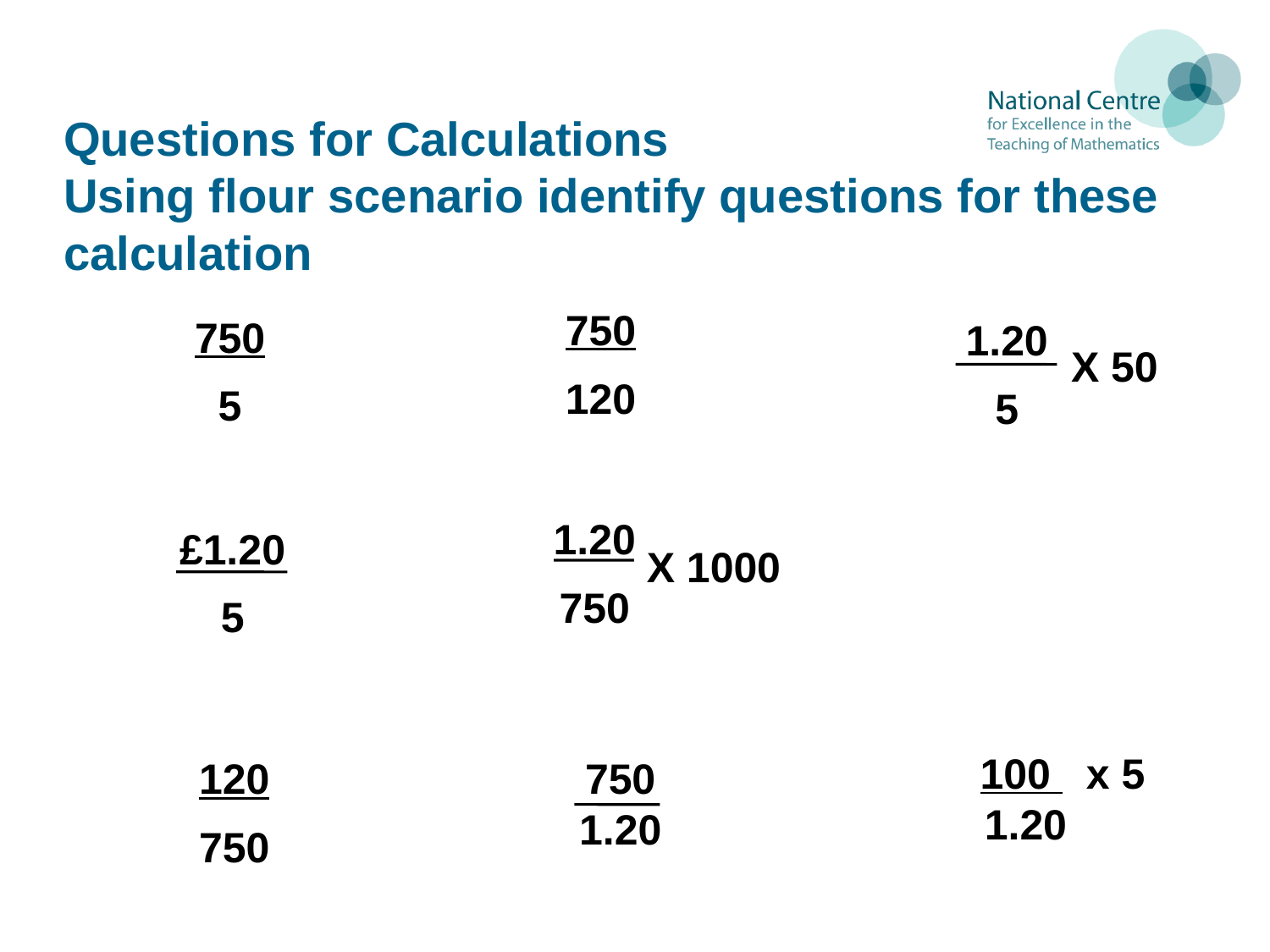

# Questions for Calculations Using flour scenario identify questions for these calculation
750
120
750
5
1.20
5
X 50

1.20
750
X 1000

£1.20
5

 100   x 5
1.20
120
750
750
1.20